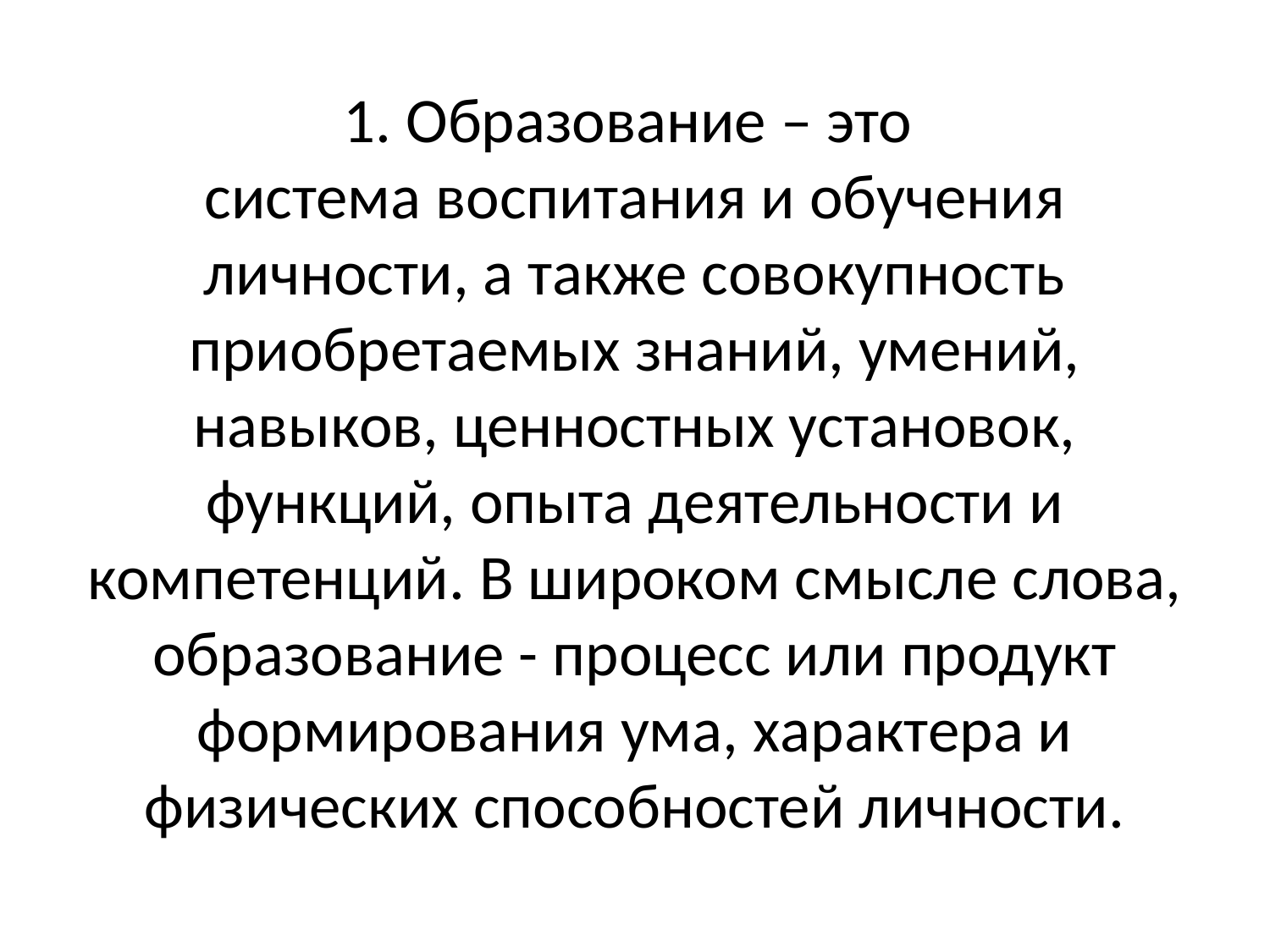

# 1. Образование – это система воспитания и обучения личности, а также совокупность приобретаемых знаний, умений, навыков, ценностных установок, функций, опыта деятельности и компетенций. В широком смысле слова, образование - процесс или продукт формирования ума, характера и физических способностей личности.